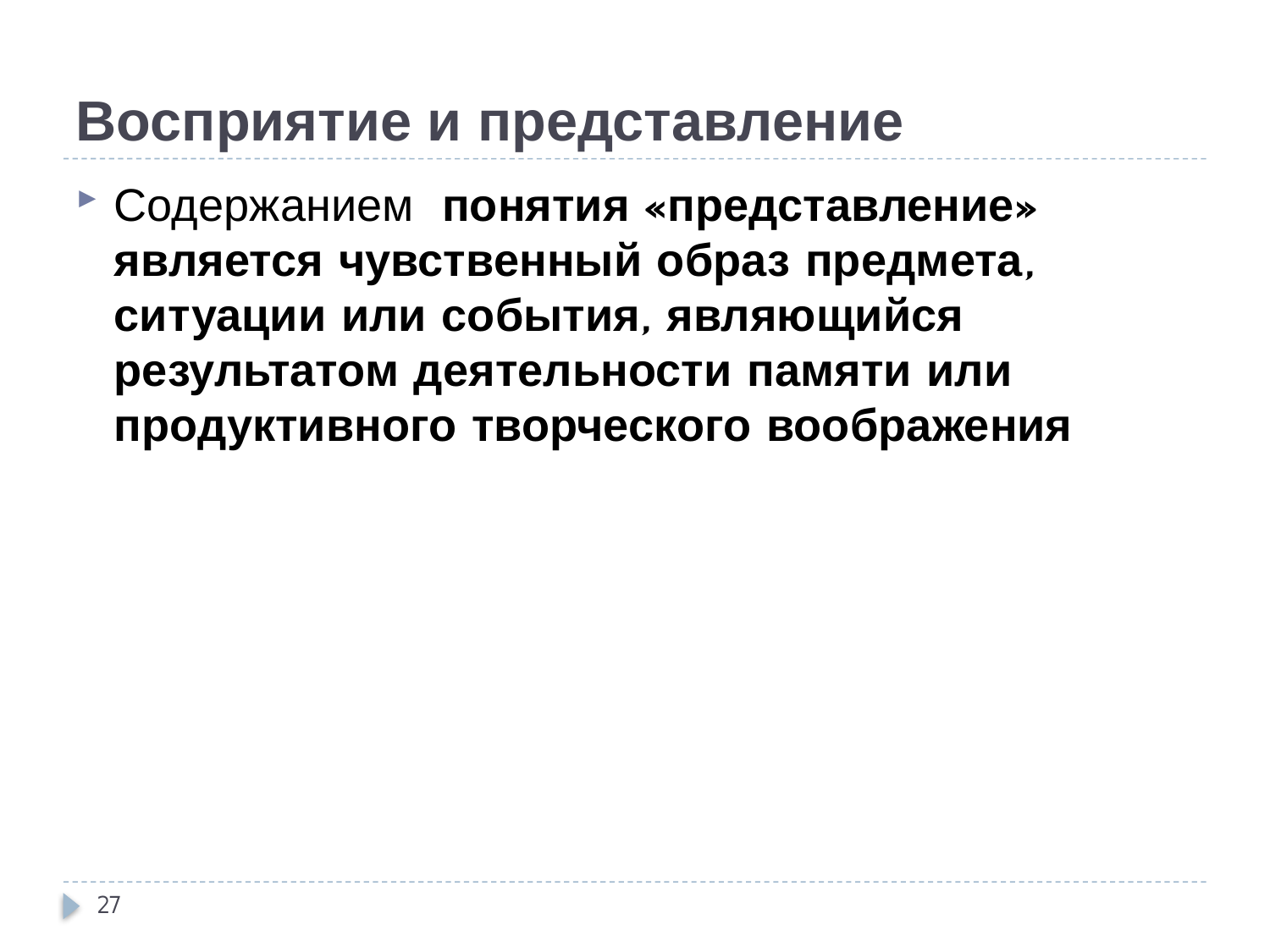

# Восприятие и представление
Содержанием  понятия «представление» является чувственный образ предмета, ситуации или события, являющийся результатом деятельности памяти или продуктивного творческого воображения

27